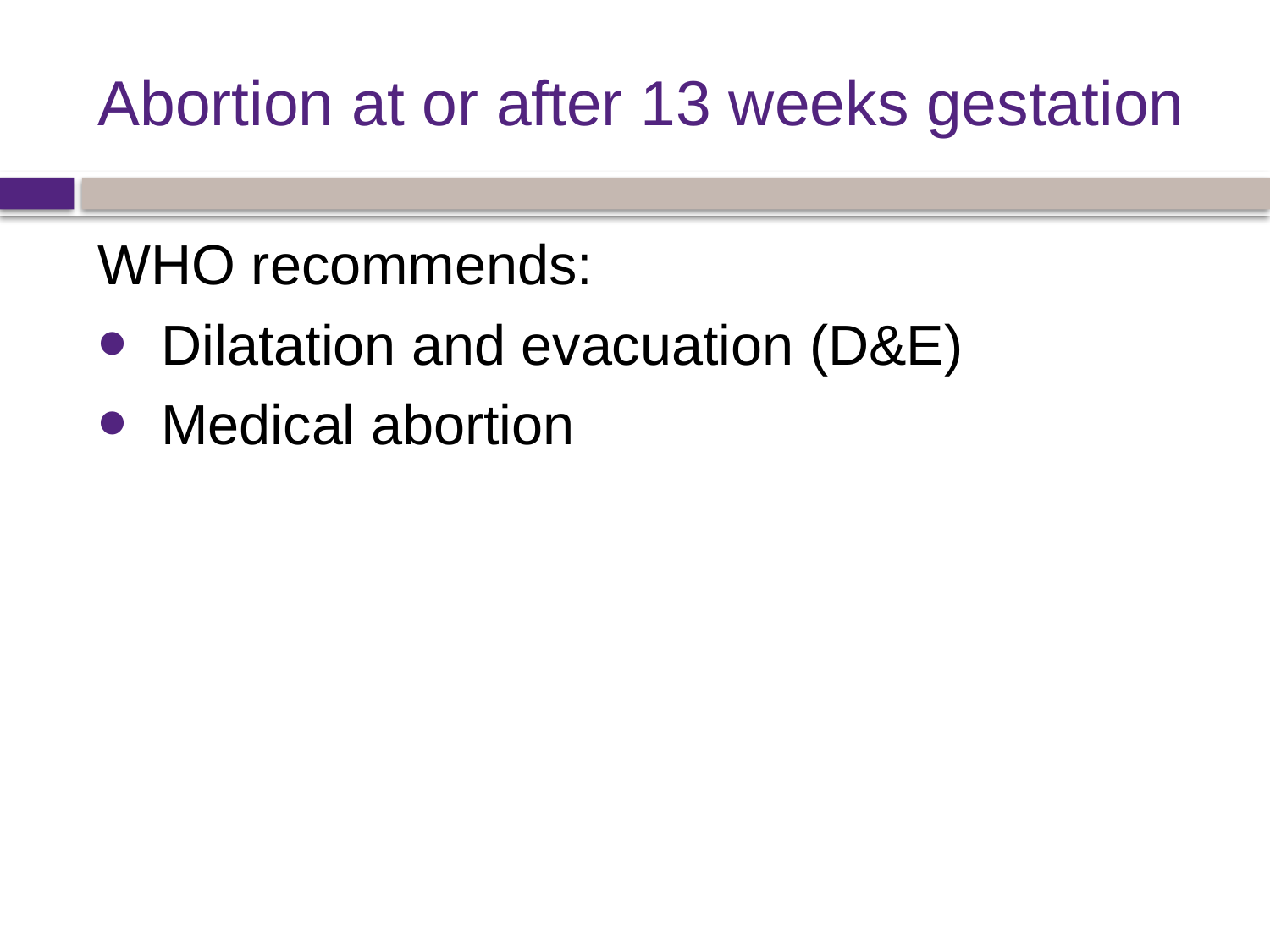

# Abortion at or after 13 weeks gestation
WHO recommends:
Dilatation and evacuation (D&E)
Medical abortion